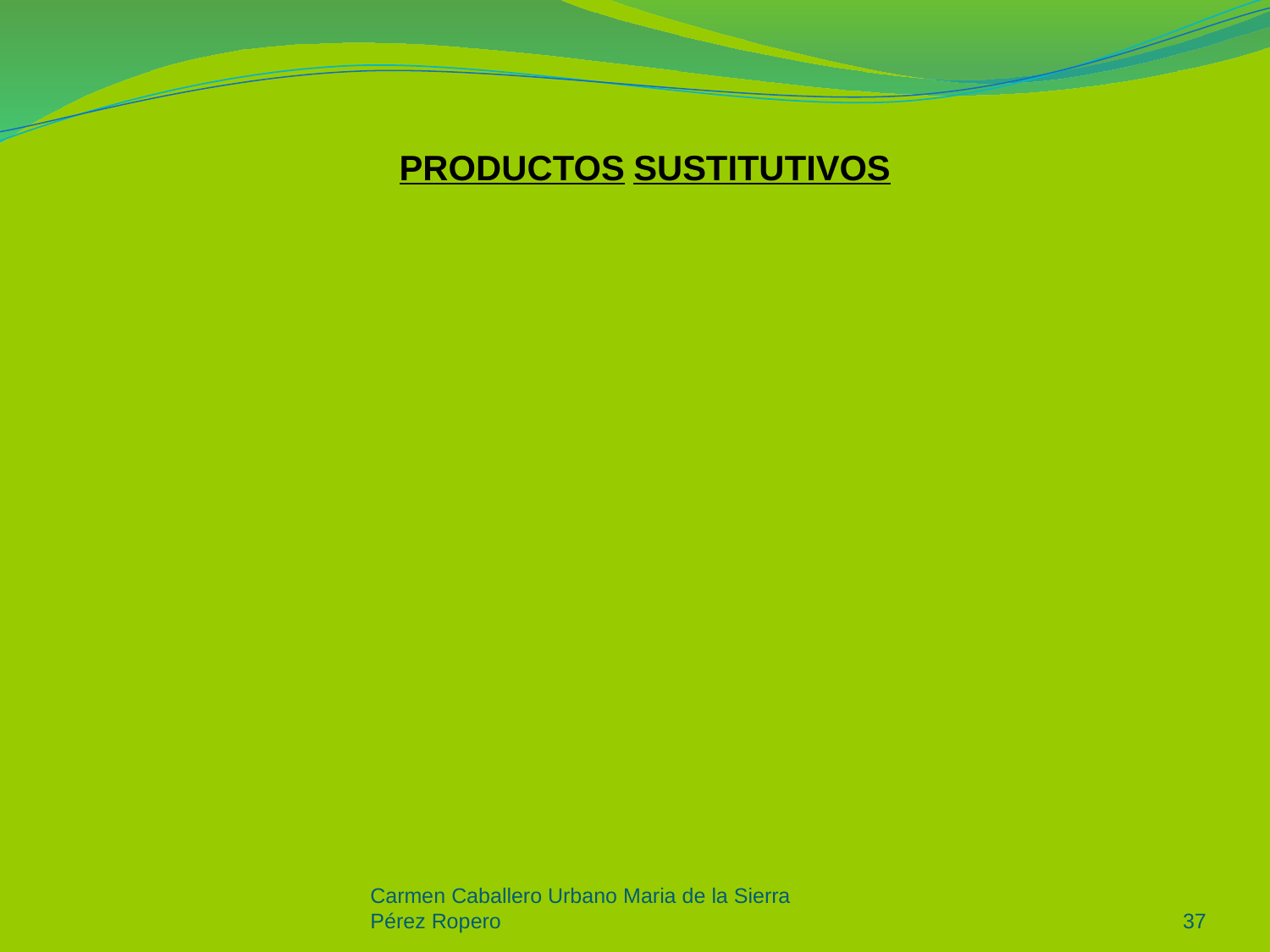

PRODUCTOS SUSTITUTIVOS
Carmen Caballero Urbano Maria de la Sierra Pérez Ropero
37